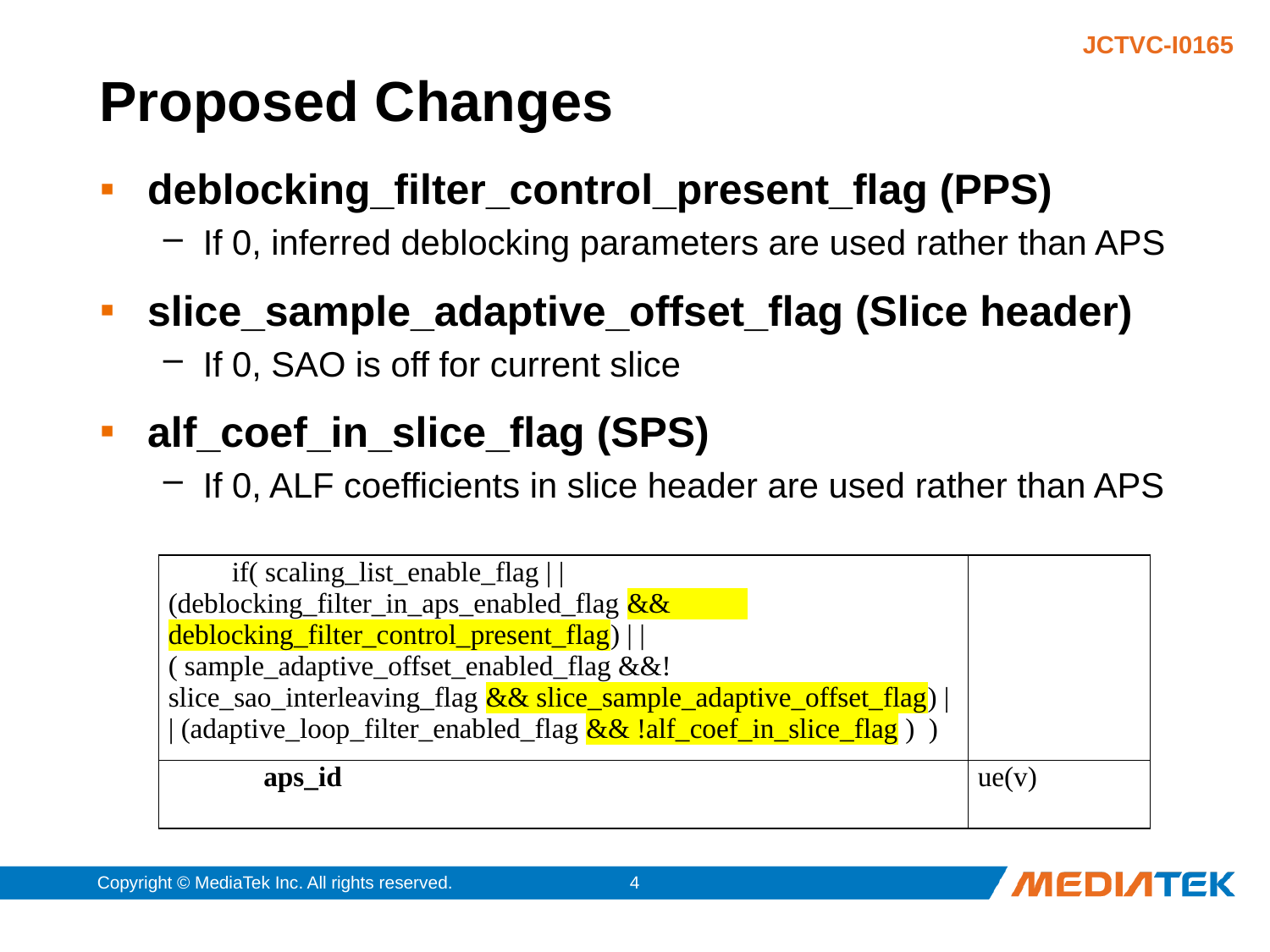

# Proposed Changes
deblocking_filter_control_present_flag (PPS)
If 0, inferred deblocking parameters are used rather than APS
slice_sample_adaptive_offset_flag (Slice header)
If 0, SAO is off for current slice
alf_coef_in_slice_flag (SPS)
If 0, ALF coefficients in slice header are used rather than APS
| if( scaling\_list\_enable\_flag | | (deblocking\_filter\_in\_aps\_enabled\_flag && deblocking\_filter\_control\_present\_flag) | | ( sample\_adaptive\_offset\_enabled\_flag &&! slice\_sao\_interleaving\_flag && slice\_sample\_adaptive\_offset\_flag) | | (adaptive\_loop\_filter\_enabled\_flag && !alf\_coef\_in\_slice\_flag ) ) |  |
| --- | --- |
| aps\_id | ue(v) |
Copyright © MediaTek Inc. All rights reserved.
4